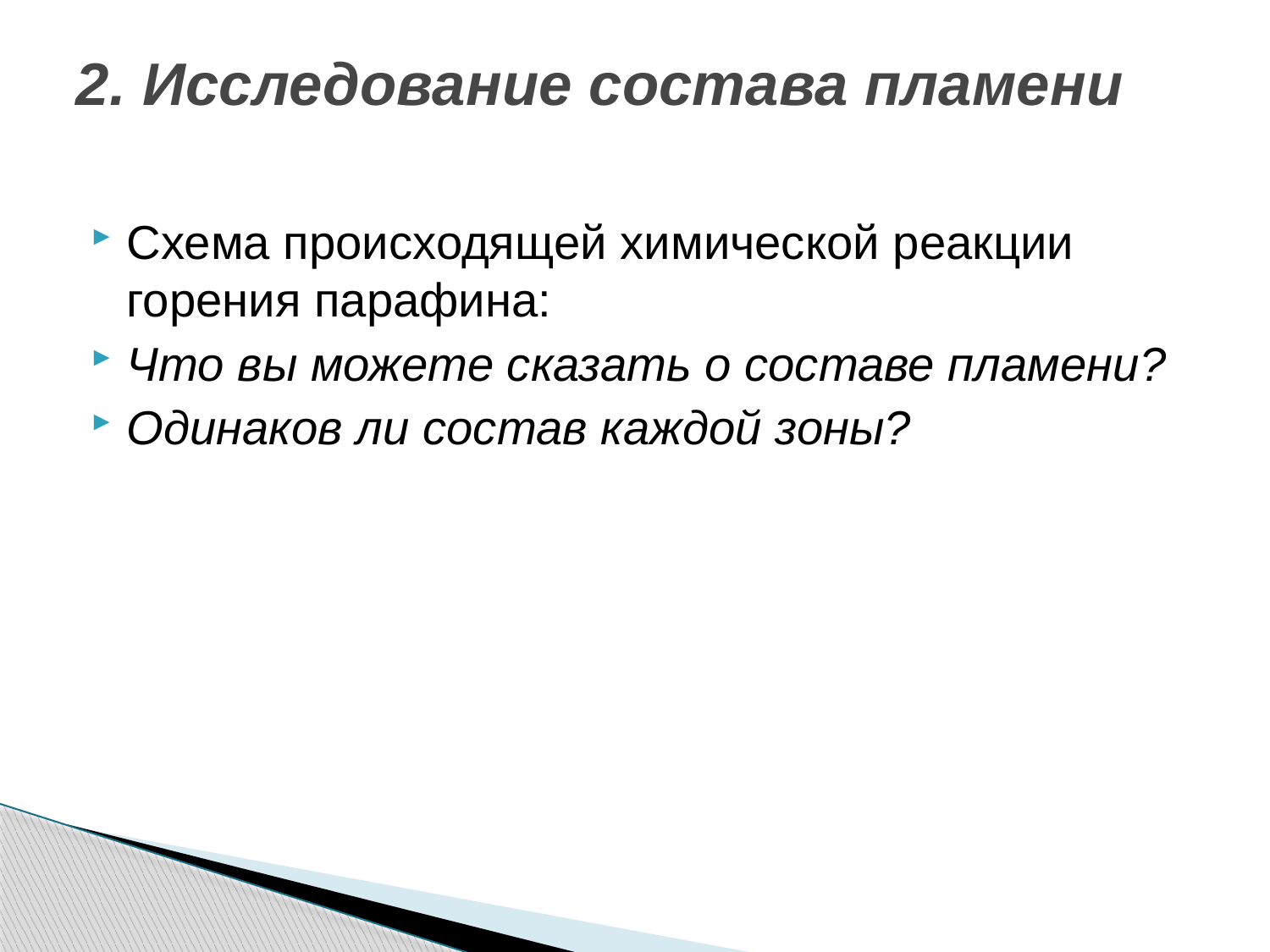

# 2. Исследование состава пламени
Схема происходящей химической реакции горения парафина:
Что вы можете сказать о составе пламени?
Одинаков ли состав каждой зоны?